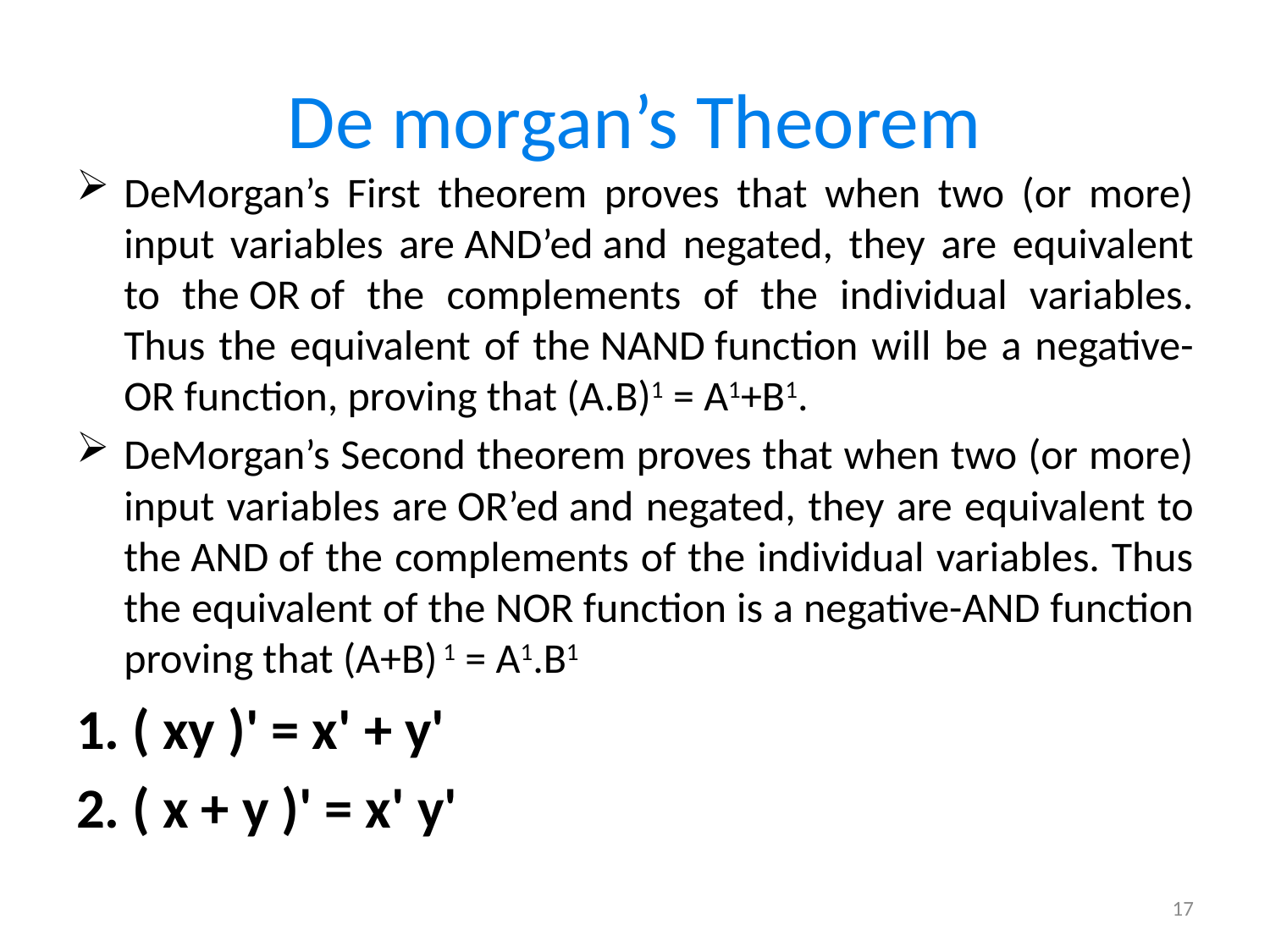

# De morgan’s Theorem
DeMorgan’s First theorem proves that when two (or more) input variables are AND’ed and negated, they are equivalent to the OR of the complements of the individual variables. Thus the equivalent of the NAND function will be a negative-OR function, proving that (A.B)1 = A1+B1.
DeMorgan’s Second theorem proves that when two (or more) input variables are OR’ed and negated, they are equivalent to the AND of the complements of the individual variables. Thus the equivalent of the NOR function is a negative-AND function proving that (A+B) 1 = A1.B1
1. ( xy )' = x' + y'
2. ( x + y )' = x' y'

17